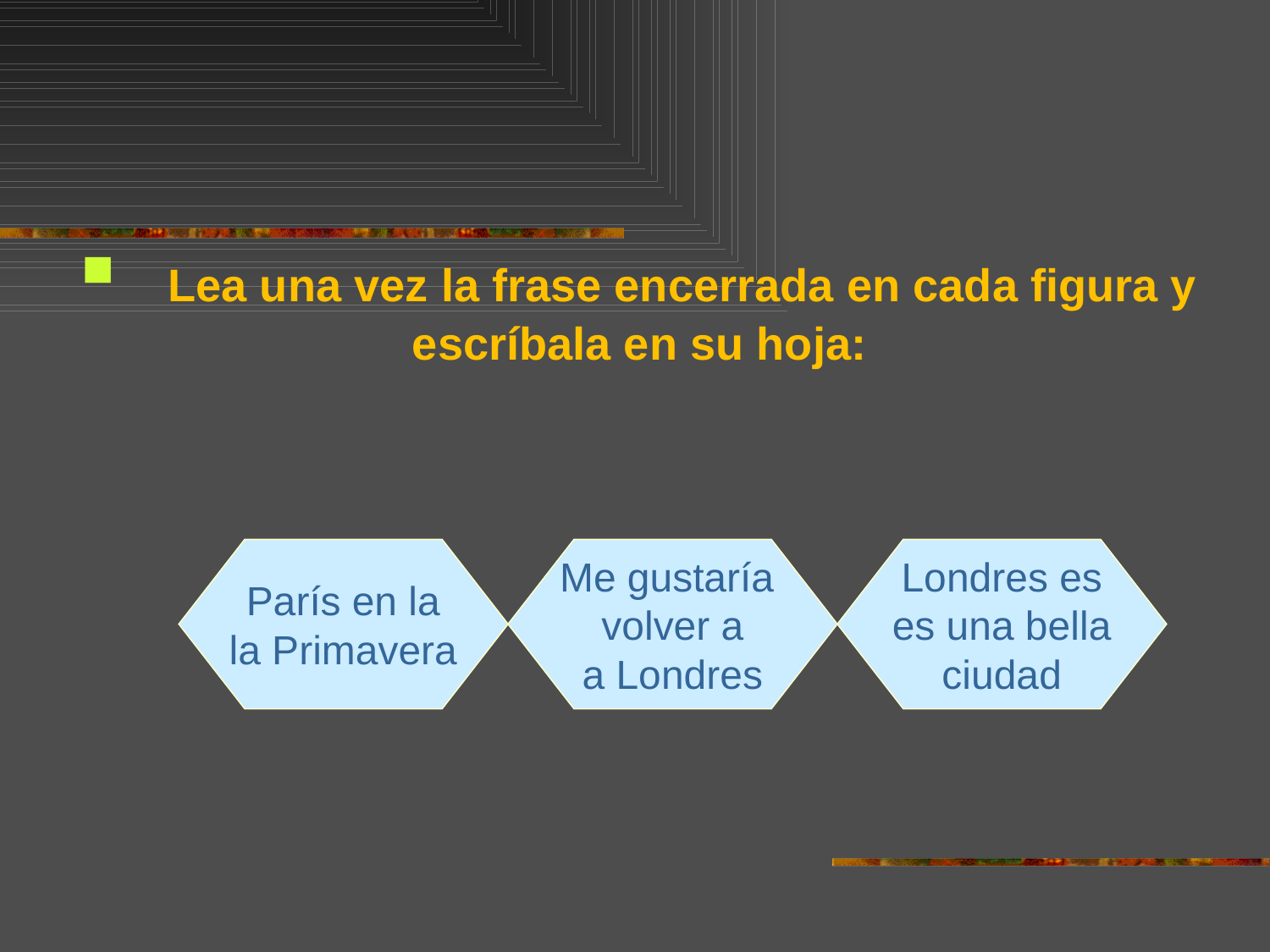

Lea una vez la frase encerrada en cada figura y escríbala en su hoja:
París en la
la Primavera
Me gustaría
volver a
a Londres
Londres es
es una bella
ciudad